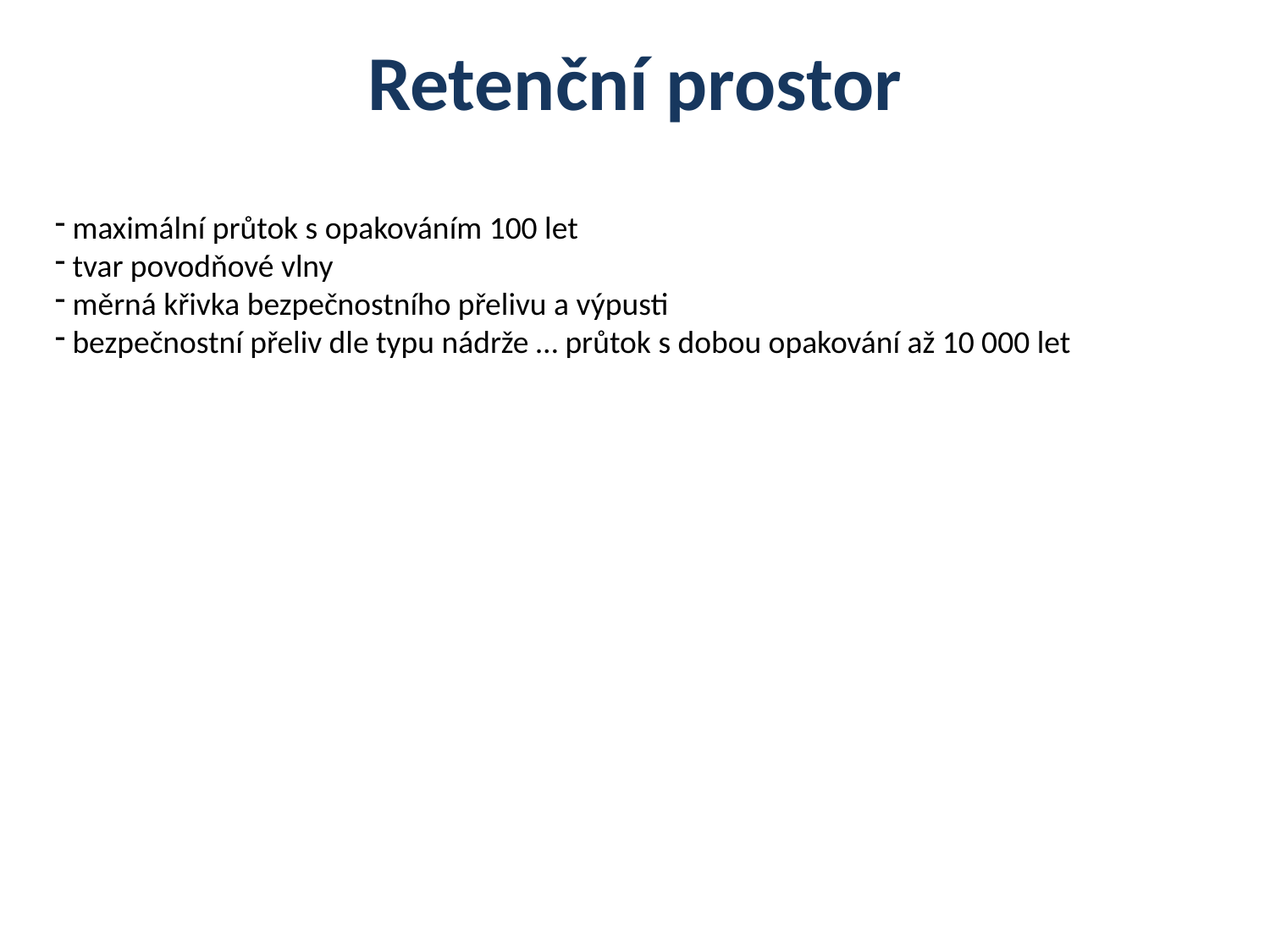

# Retenční prostor

 maximální průtok s opakováním 100 let
 tvar povodňové vlny
 měrná křivka bezpečnostního přelivu a výpusti
 bezpečnostní přeliv dle typu nádrže … průtok s dobou opakování až 10 000 let